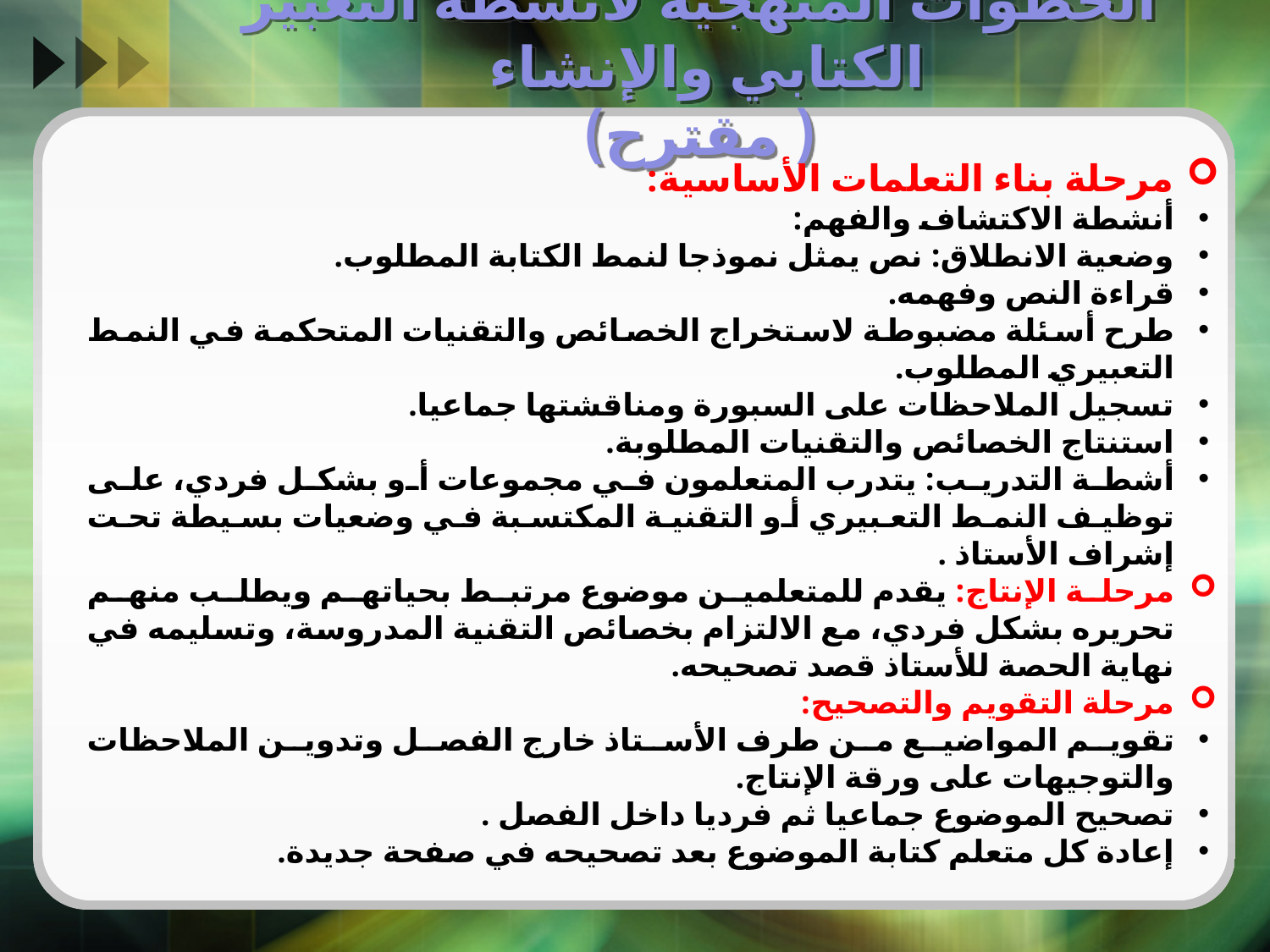

# الخطوات المنهجية لأنشطة التعبير الكتابي والإنشاء ( مقترح)
مرحلة بناء التعلمات الأساسية:
أنشطة الاكتشاف والفهم:
وضعية الانطلاق: نص يمثل نموذجا لنمط الكتابة المطلوب.
قراءة النص وفهمه.
طرح أسئلة مضبوطة لاستخراج الخصائص والتقنيات المتحكمة في النمط التعبيري المطلوب.
تسجيل الملاحظات على السبورة ومناقشتها جماعيا.
استنتاج الخصائص والتقنيات المطلوبة.
أشطة التدريب: يتدرب المتعلمون في مجموعات أو بشكل فردي، على توظيف النمط التعبيري أو التقنية المكتسبة في وضعيات بسيطة تحت إشراف الأستاذ .
مرحلة الإنتاج: يقدم للمتعلمين موضوع مرتبط بحياتهم ويطلب منهم تحريره بشكل فردي، مع الالتزام بخصائص التقنية المدروسة، وتسليمه في نهاية الحصة للأستاذ قصد تصحيحه.
مرحلة التقويم والتصحيح:
تقويم المواضيع من طرف الأستاذ خارج الفصل وتدوين الملاحظات والتوجيهات على ورقة الإنتاج.
تصحيح الموضوع جماعيا ثم فرديا داخل الفصل .
إعادة كل متعلم كتابة الموضوع بعد تصحيحه في صفحة جديدة.